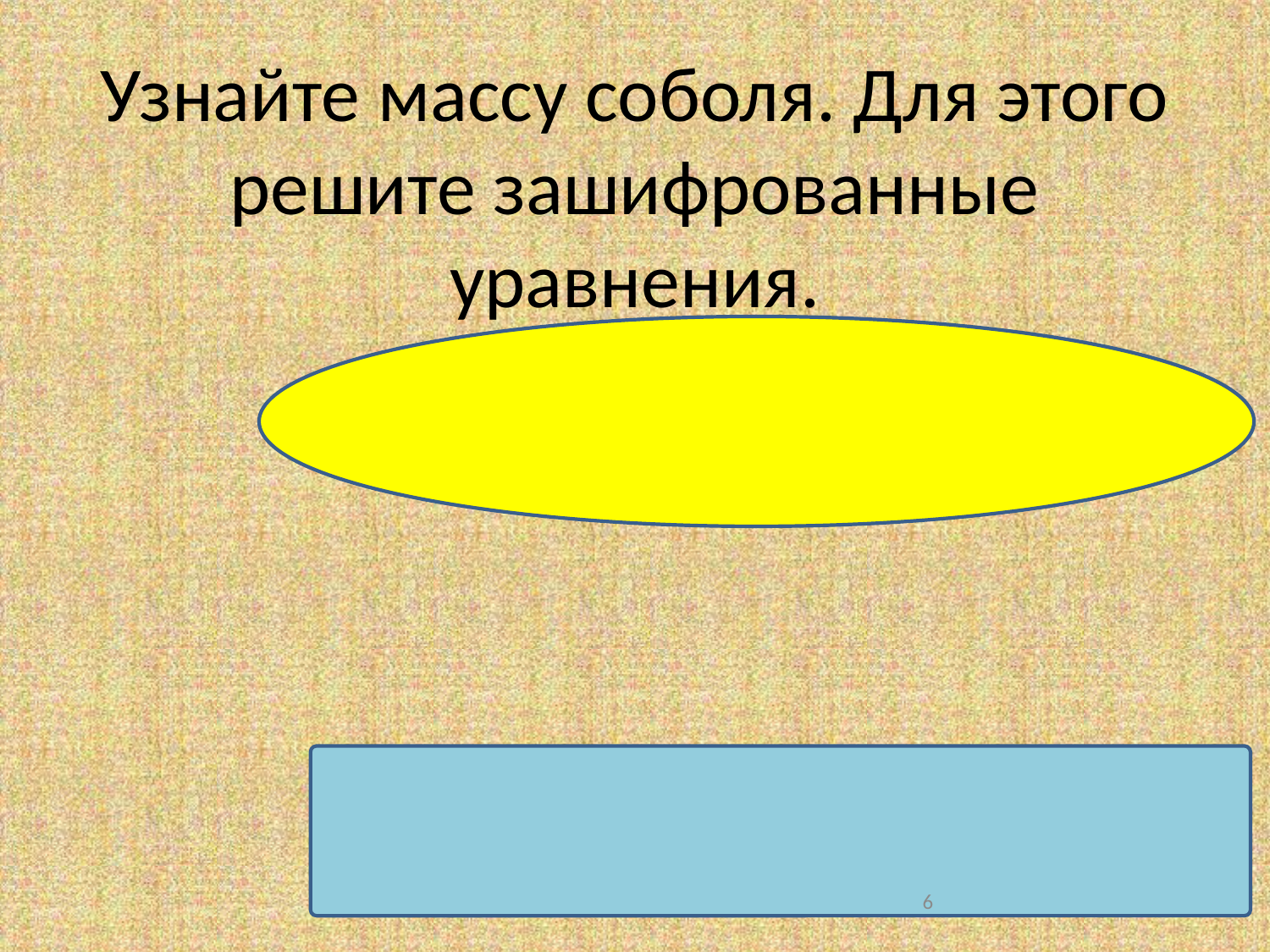

Узнайте массу соболя. Для этого решите зашифрованные уравнения.

6